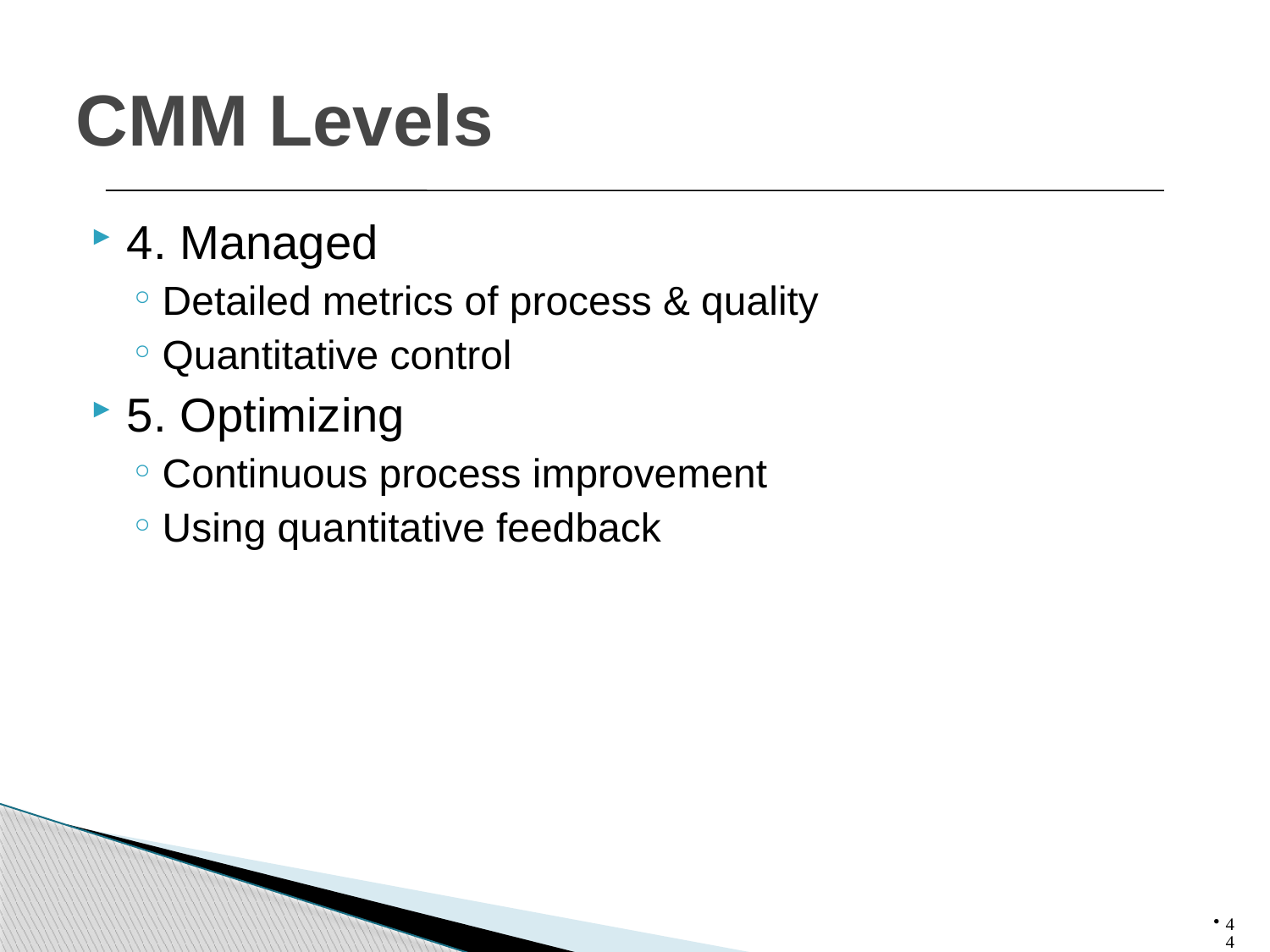

# CMM Levels
4. Managed
Detailed metrics of process & quality
Quantitative control
5. Optimizing
Continuous process improvement
Using quantitative feedback
44